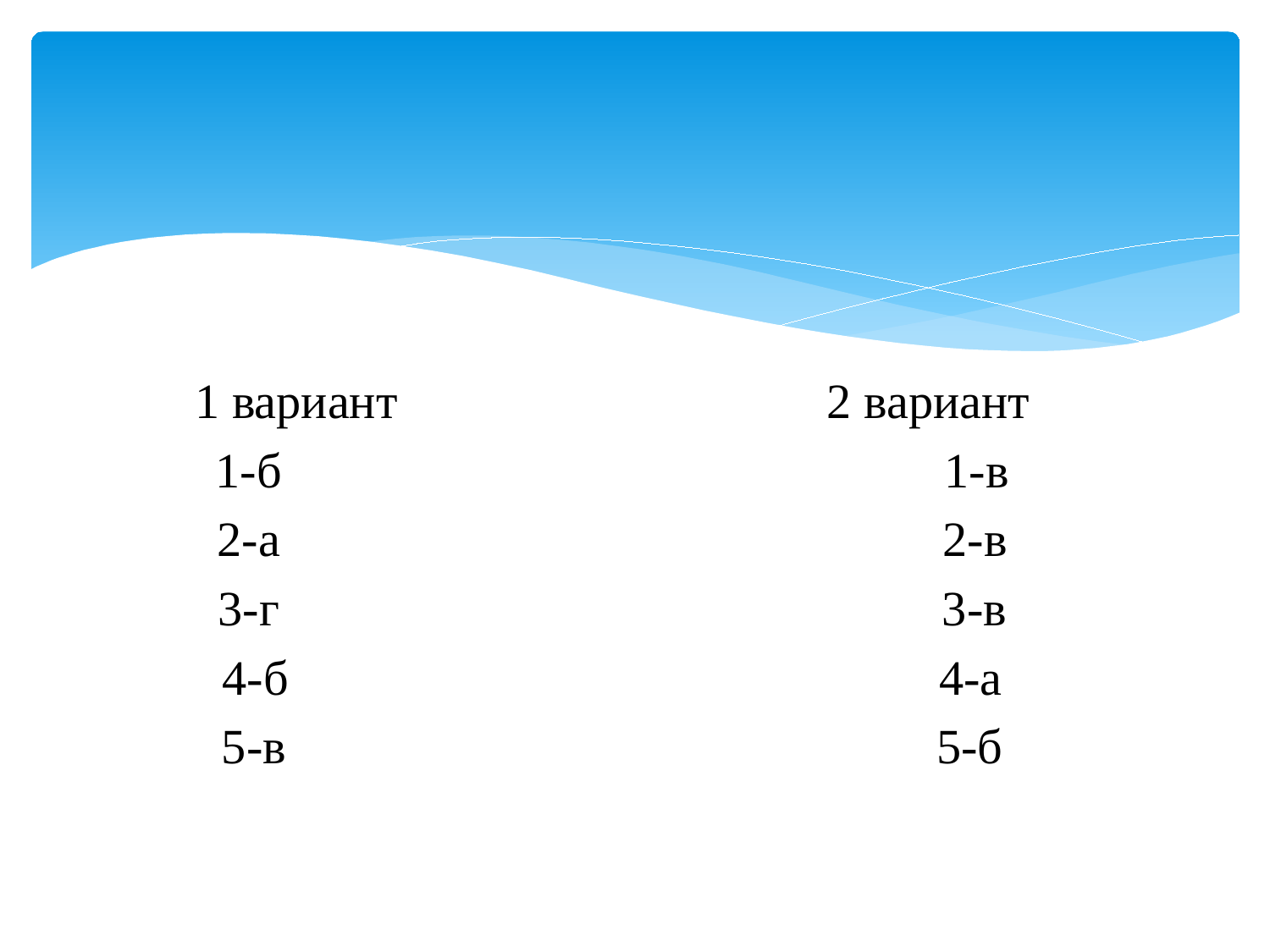

1 вариант                                   2 вариант
1-б                                                      1-в
2-а                                                      2-в
3-г                                                      3-в
4-б                                                     4-а
5-в                                                     5-б